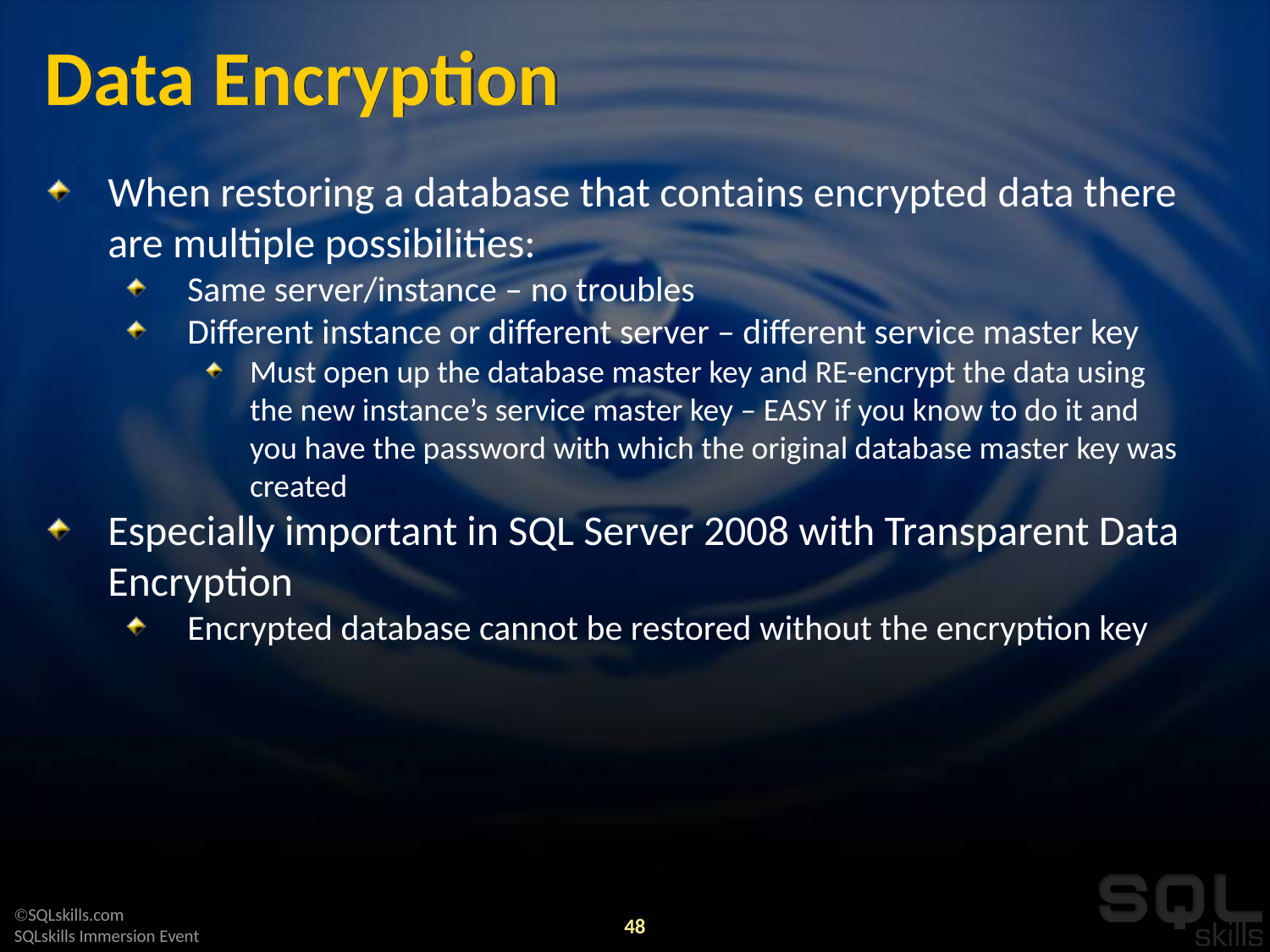

# Data Encryption
When restoring a database that contains encrypted data there are multiple possibilities:
Same server/instance – no troubles
Different instance or different server – different service master key
Must open up the database master key and RE-encrypt the data using the new instance’s service master key – EASY if you know to do it and you have the password with which the original database master key was created
Especially important in SQL Server 2008 with Transparent Data Encryption
Encrypted database cannot be restored without the encryption key
48